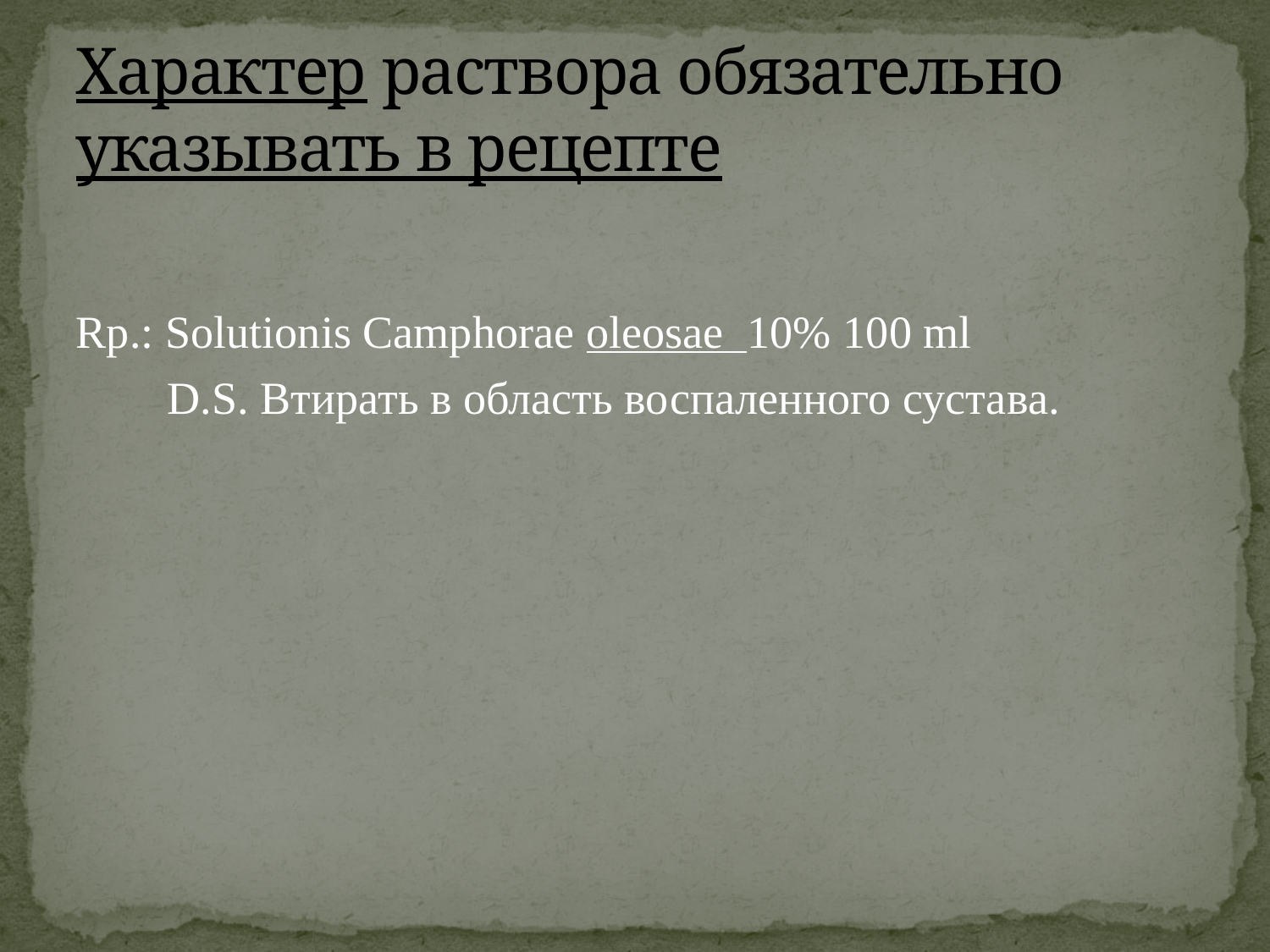

# Характер раствора обязательно указывать в рецепте
Rp.: Solutionis Camphorae oleosae  10% 100 ml
        D.S. Втирать в область воспаленного сустава.